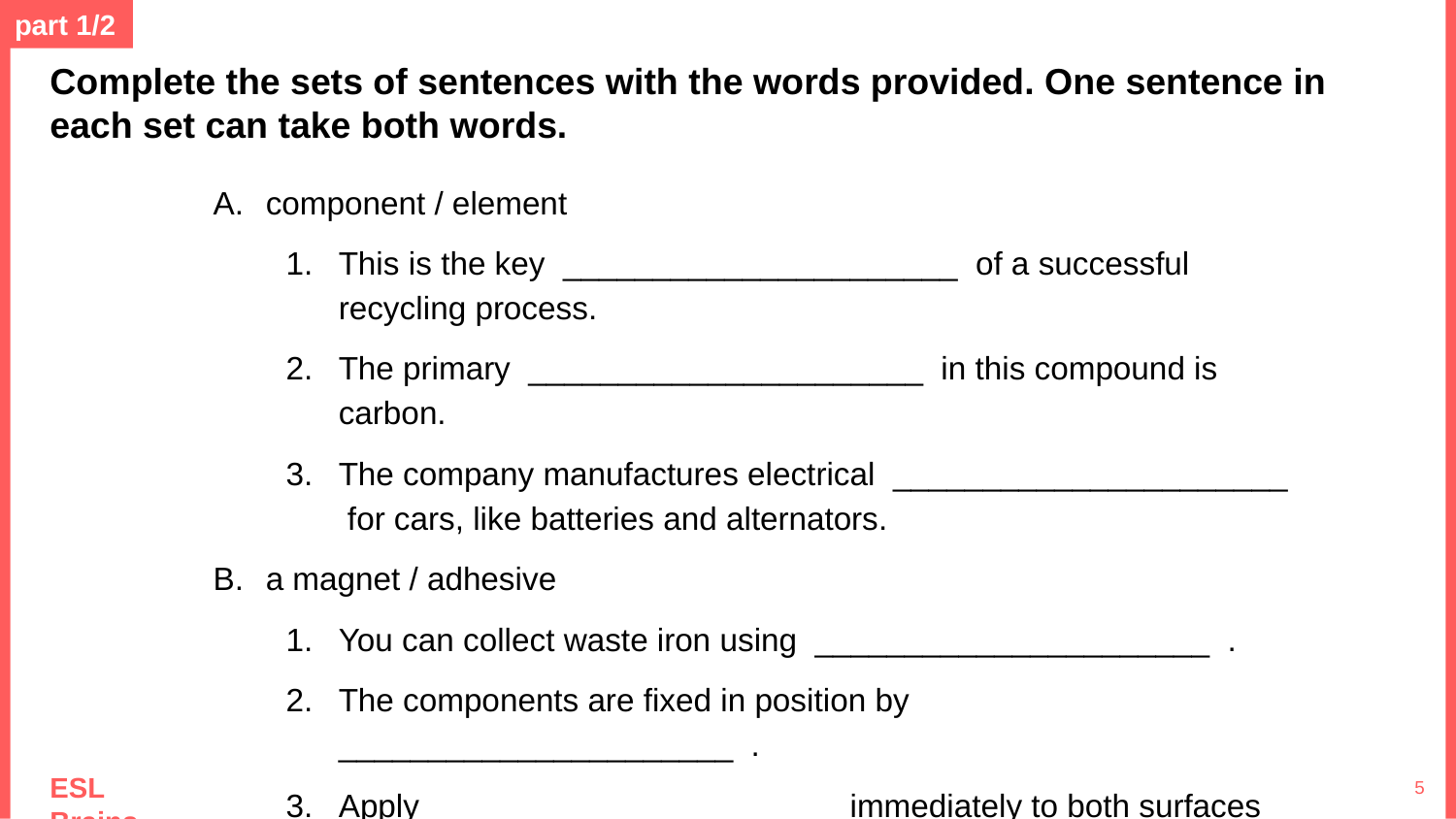

part 1/2
Complete the sets of sentences with the words provided. One sentence in each set can take both words.
component / element
This is the key  ______________________  of a successful recycling process.
The primary  ______________________  in this compound is carbon.
The company manufactures electrical  ______________________  for cars, like batteries and alternators.
a magnet / adhesive
You can collect waste iron using  ______________________  .
The components are fixed in position by  ______________________  .
Apply  ______________________  immediately to both surfaces and press together.
5